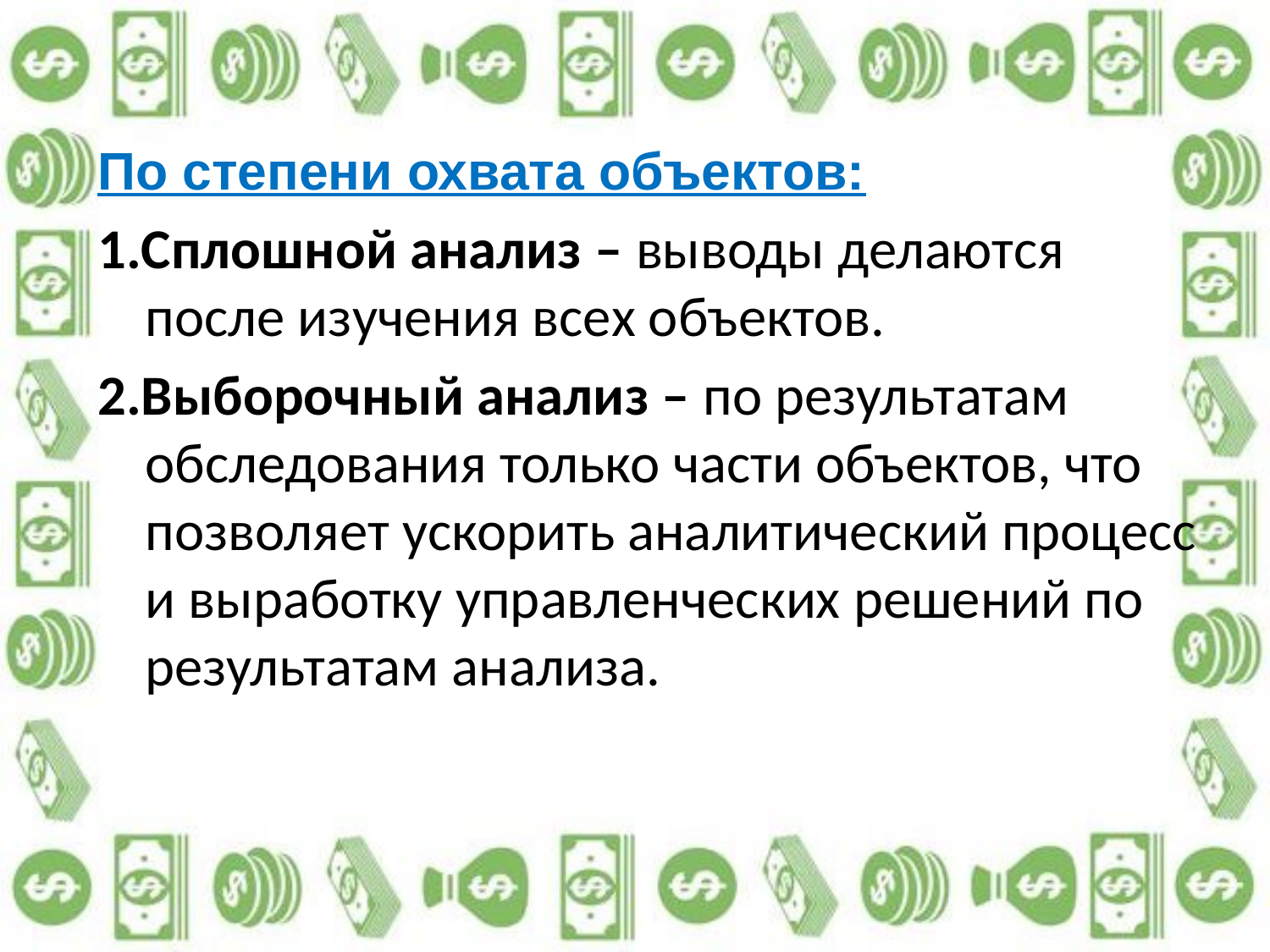

#
По степени охвата объектов:
1.Сплошной анализ – выводы делаются после изучения всех объектов.
2.Выборочный анализ – по результатам обследования только части объектов, что позволяет ускорить аналитический процесс и выработку управленческих решений по результатам анализа.